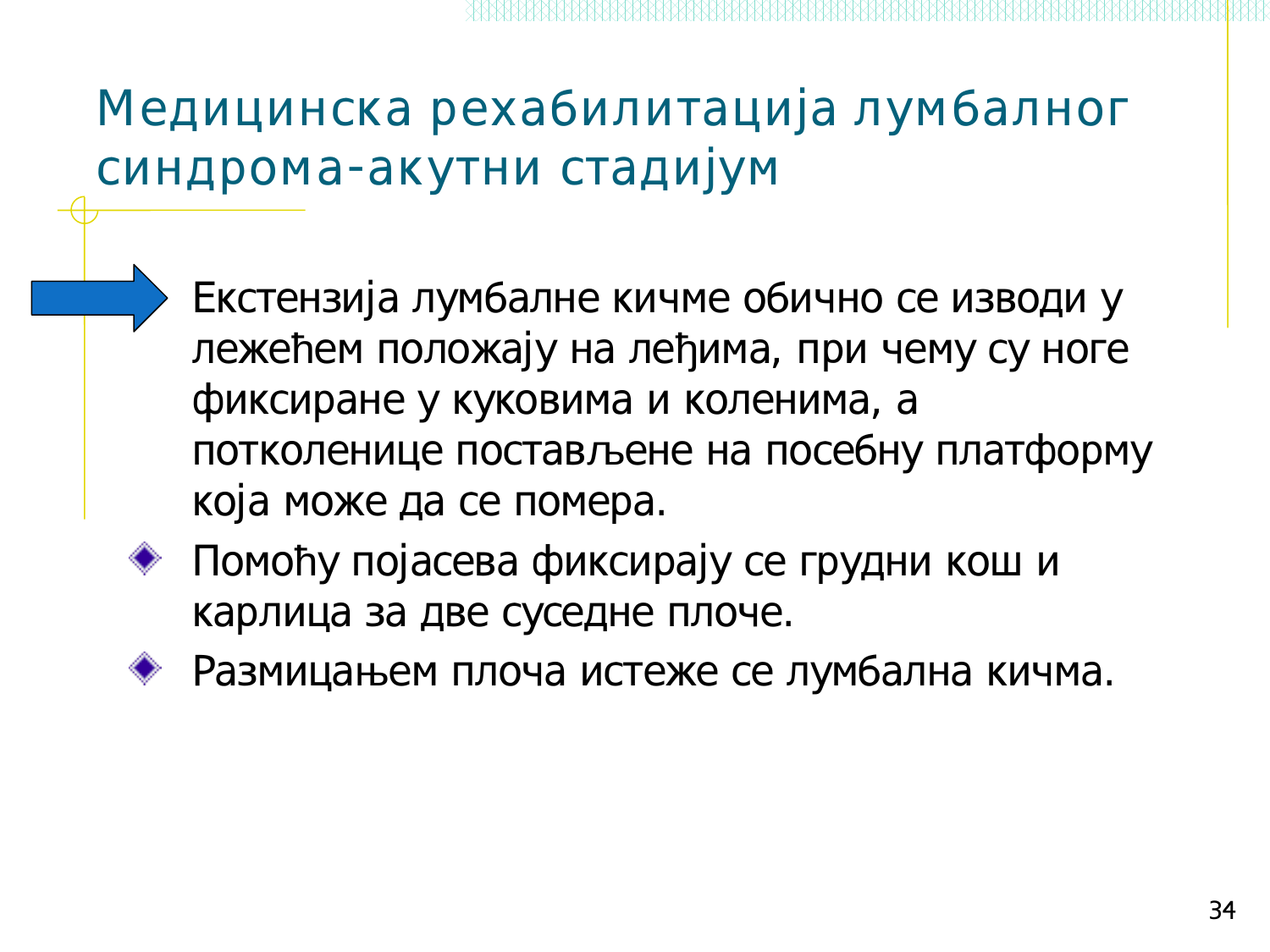

# Медицинска рехабилитација лумбалног синдрома-акутни стадијум

Екстензија лумбалне кичме обично се изводи у лежећем положају на леђима, при чему су ноге фиксиране у куковима и коленима, а потколенице постављене на посебну платформу која може да се помера.
Помоћу појасева фиксирају се грудни кош и карлица за две суседне плоче.
Размицањем плоча истеже се лумбална кичма.
34